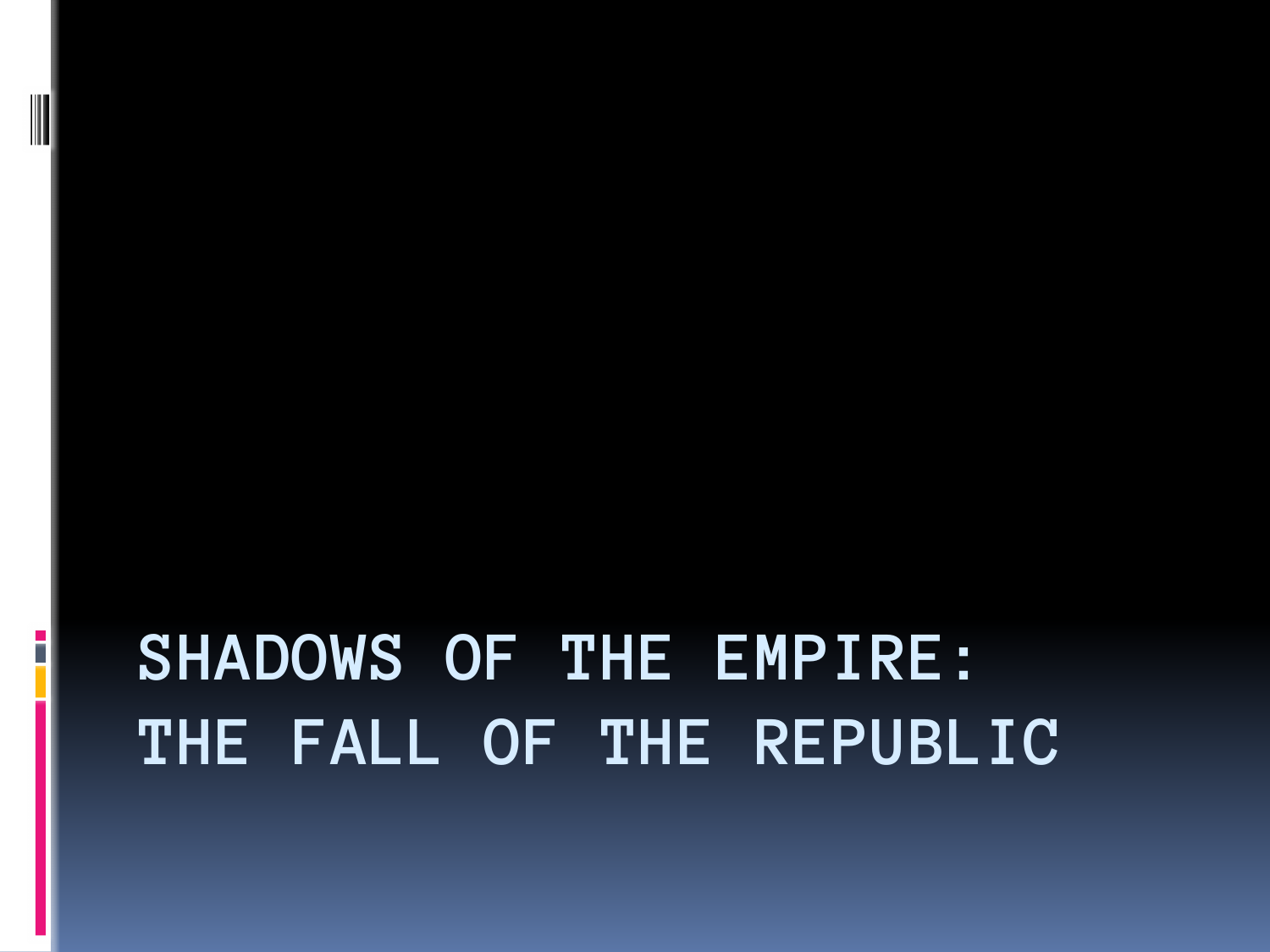

# Shadows of the Empire: The Fall of the Republic